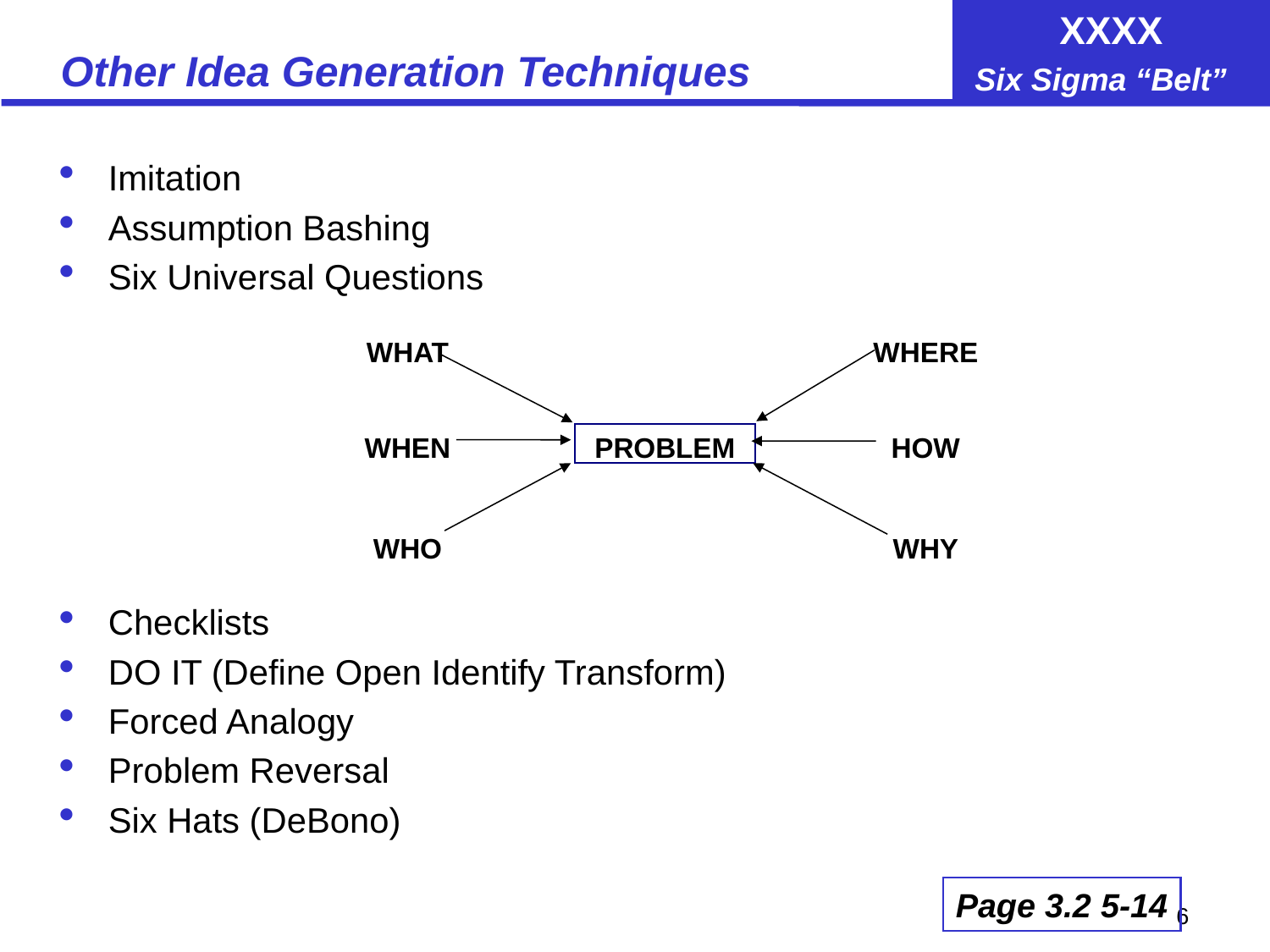

# Other Idea Generation Techniques
Imitation
Assumption Bashing
Six Universal Questions

Checklists
DO IT (Define Open Identify Transform)
Forced Analogy
Problem Reversal
Six Hats (DeBono)
WHERE
WHAT

WHEN
PROBLEM
HOW

WHO
WHY
Page 3.2 5-14